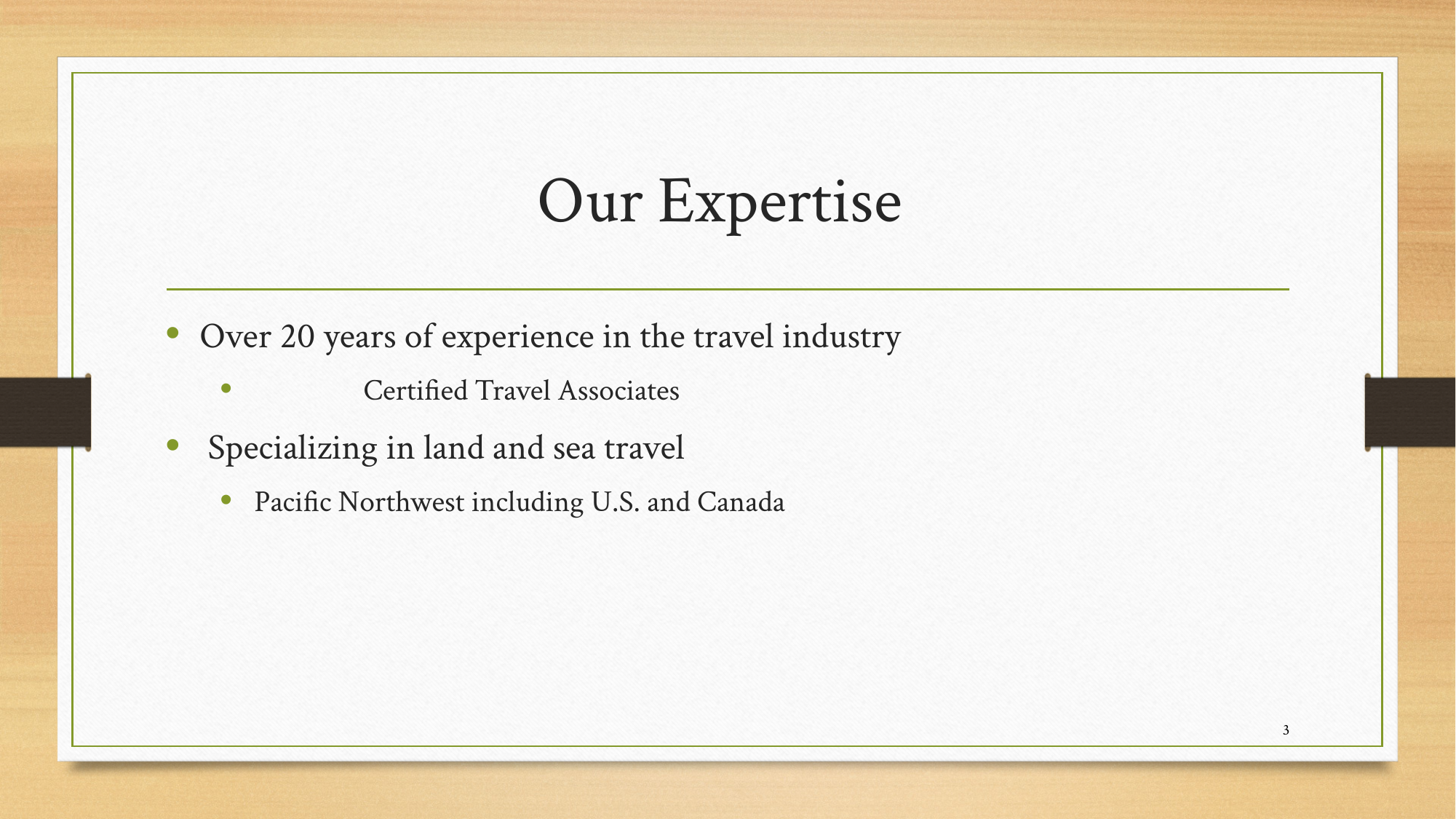

# Our Expertise
Over 20 years of experience in the travel industry
	Certified Travel Associates
 Specializing in land and sea travel
Pacific Northwest including U.S. and Canada
3